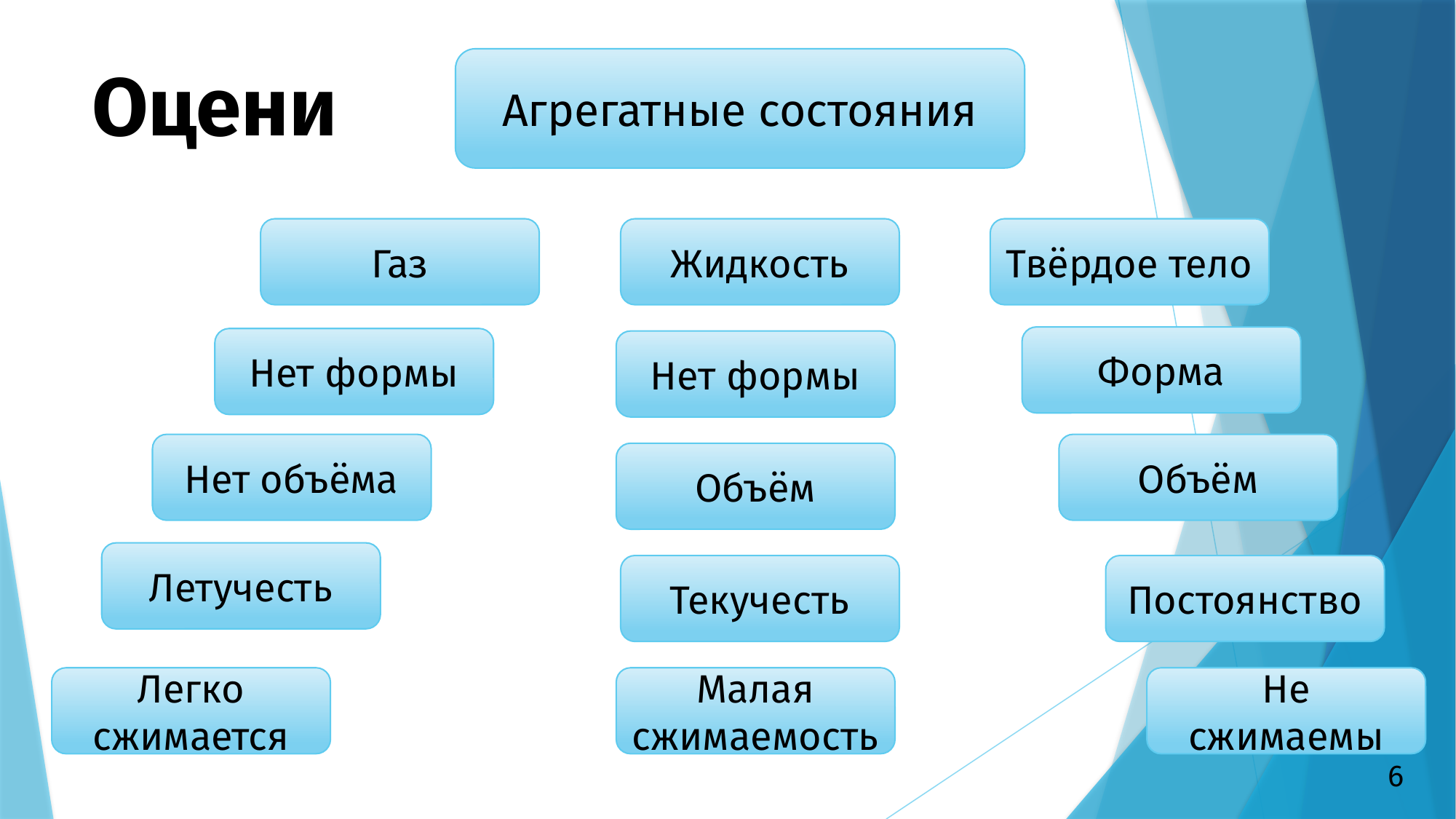

Агрегатные состояния
Газ
Нет формы
Нет объёма
Летучесть
Легко
сжимается
Жидкость
Нет формы
Объём
Текучесть
Малая сжимаемость
Твёрдое тело
Форма
Объём
Постоянство
Не сжимаемы
Оцени
6